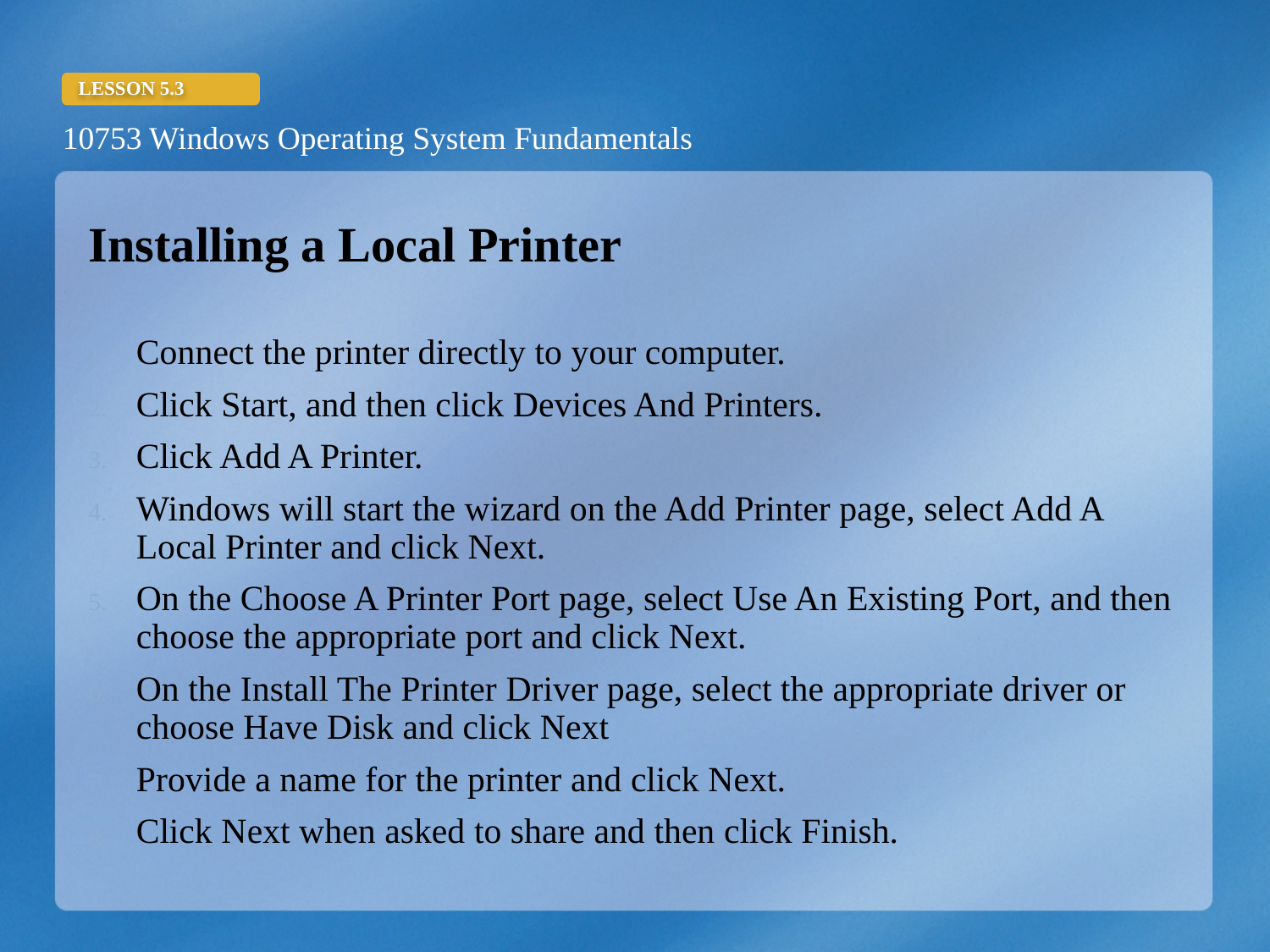

Installing a Local Printer

Connect the printer directly to your computer.
Click Start, and then click Devices And Printers.
Click Add A Printer.
Windows will start the wizard on the Add Printer page, select Add A Local Printer and click Next.
On the Choose A Printer Port page, select Use An Existing Port, and then choose the appropriate port and click Next.
On the Install The Printer Driver page, select the appropriate driver or choose Have Disk and click Next
Provide a name for the printer and click Next.
Click Next when asked to share and then click Finish.